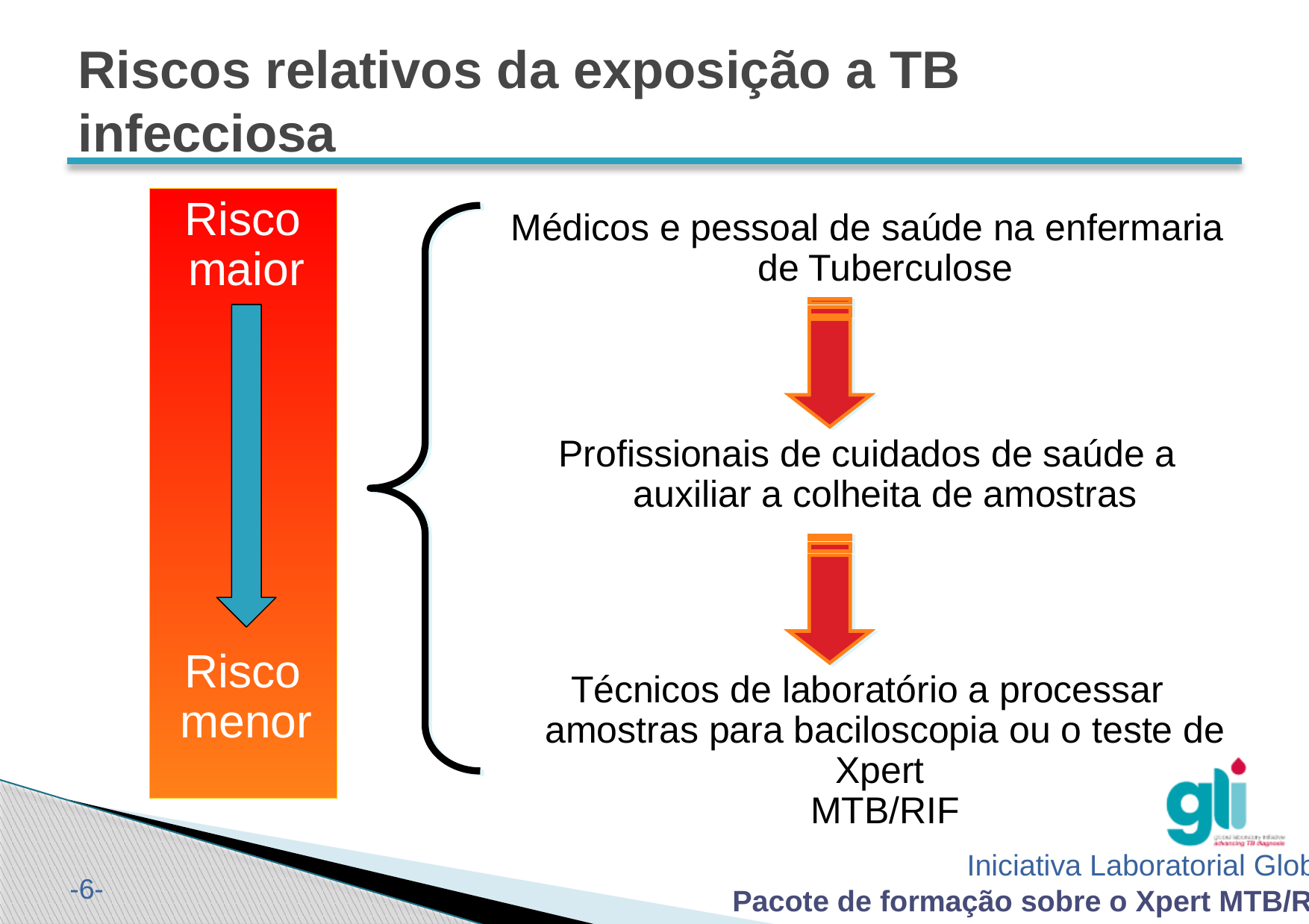

# Riscos relativos da exposição a TB infecciosa
Risco maior

Risco menor
Médicos e pessoal de saúde na enfermaria de Tuberculose

Profissionais de cuidados de saúde a auxiliar a colheita de amostras

Técnicos de laboratório a processar amostras para baciloscopia ou o teste de Xpert
MTB/RIF